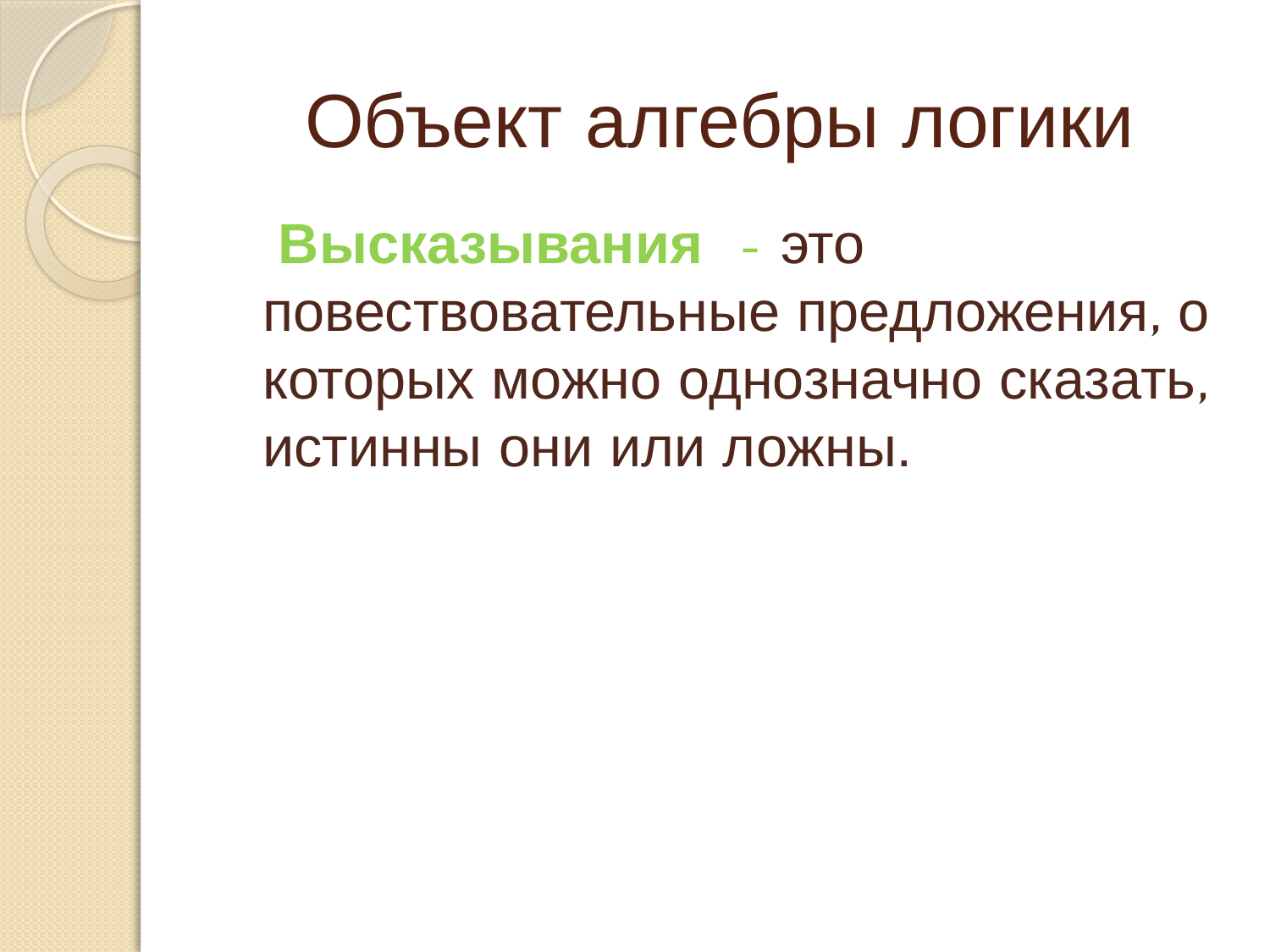

# Объект алгебры логики
   Высказывания  - это повествовательные предложения, о которых можно однозначно сказать, истинны они или ложны.